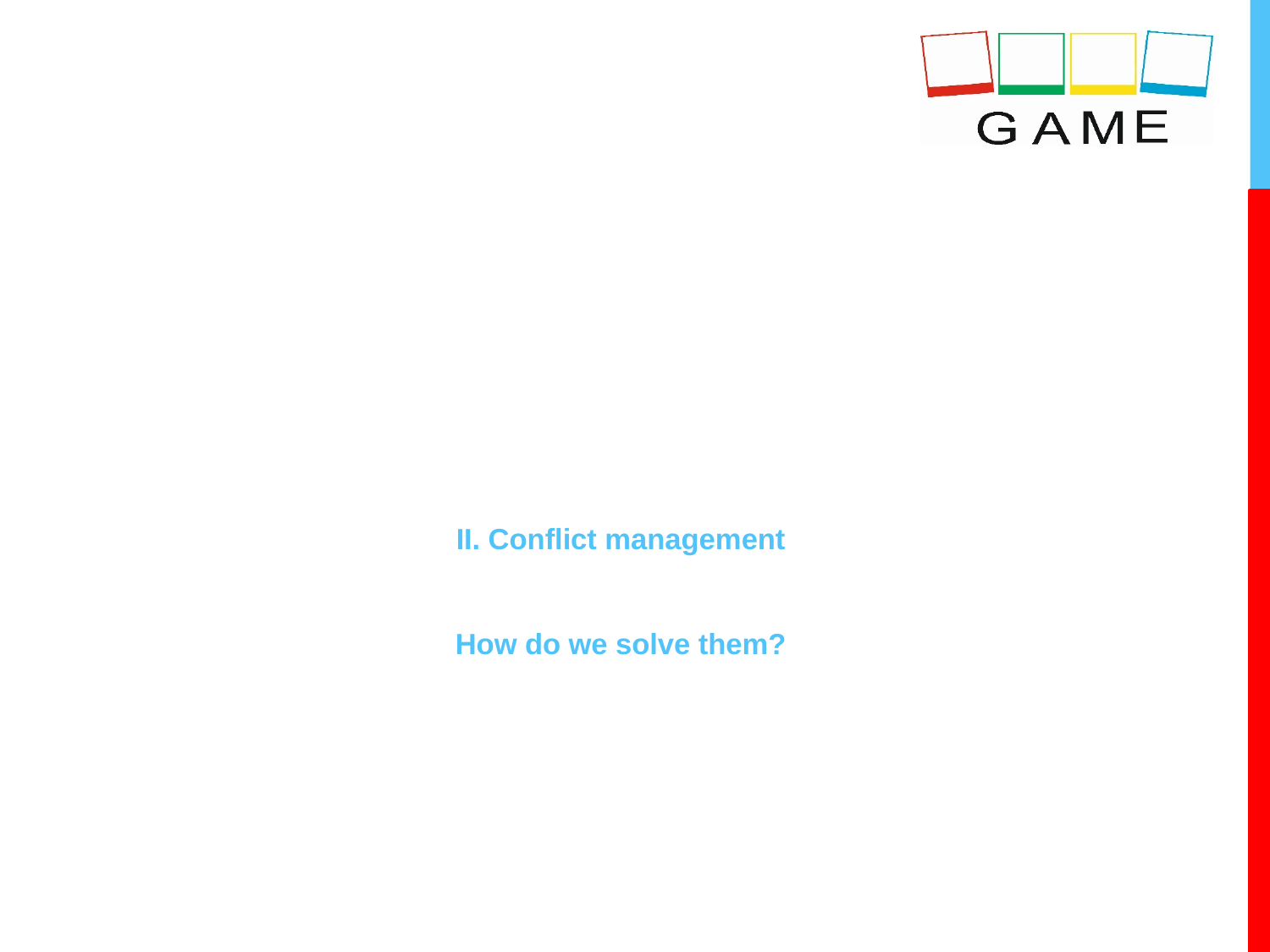

# II. Conflict management How do we solve them?